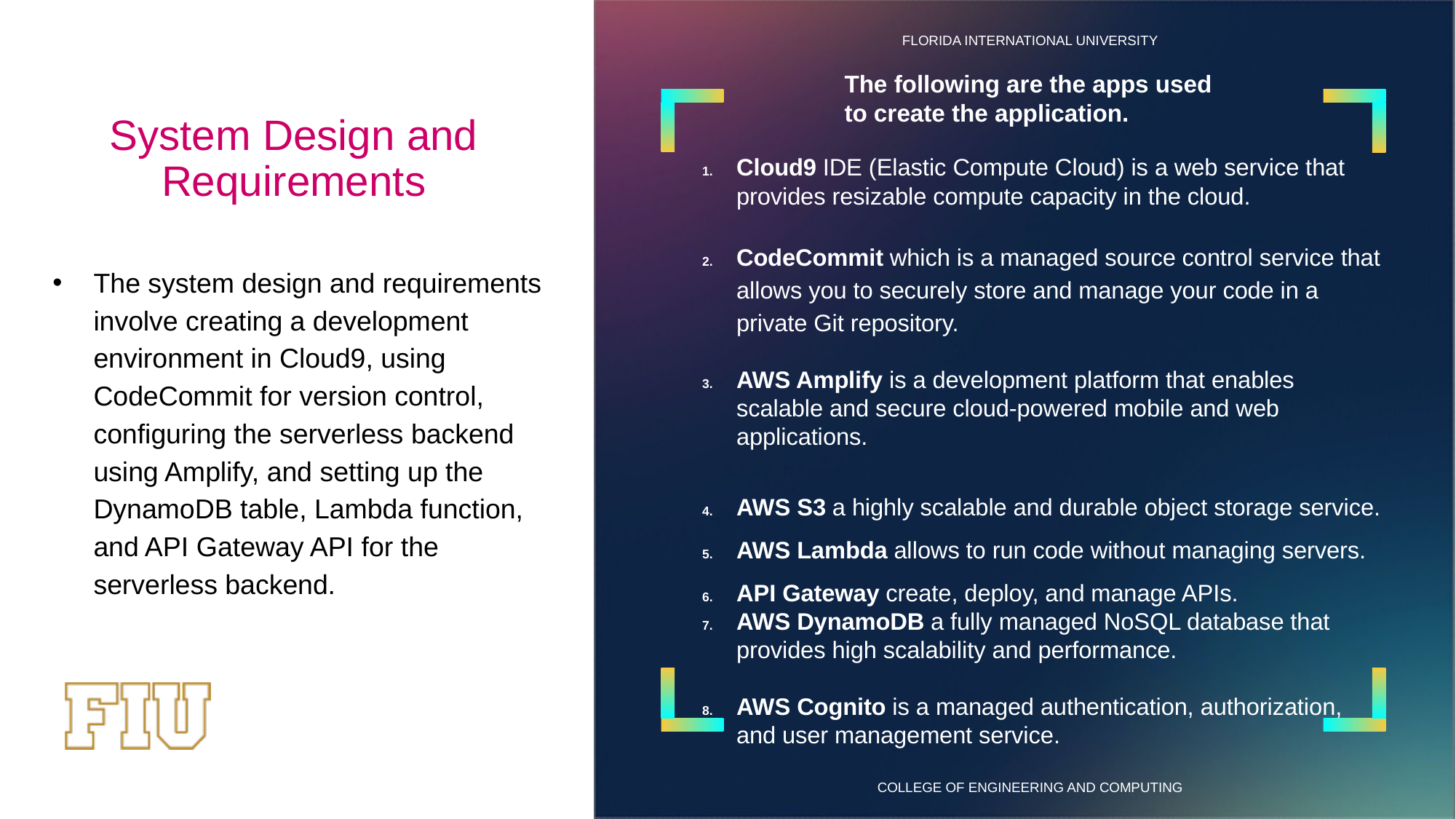

The following are the apps used to create the application.
# System Design and Requirements
Cloud9 IDE (Elastic Compute Cloud) is a web service that provides resizable compute capacity in the cloud.

CodeCommit which is a managed source control service that allows you to securely store and manage your code in a private Git repository.

AWS Amplify is a development platform that enables scalable and secure cloud-powered mobile and web applications.

AWS S3 a highly scalable and durable object storage service.
AWS Lambda allows to run code without managing servers.
API Gateway create, deploy, and manage APIs.
AWS DynamoDB a fully managed NoSQL database that provides high scalability and performance.

AWS Cognito is a managed authentication, authorization, and user management service.
The system design and requirements involve creating a development environment in Cloud9, using CodeCommit for version control, configuring the serverless backend using Amplify, and setting up the DynamoDB table, Lambda function, and API Gateway API for the serverless backend.